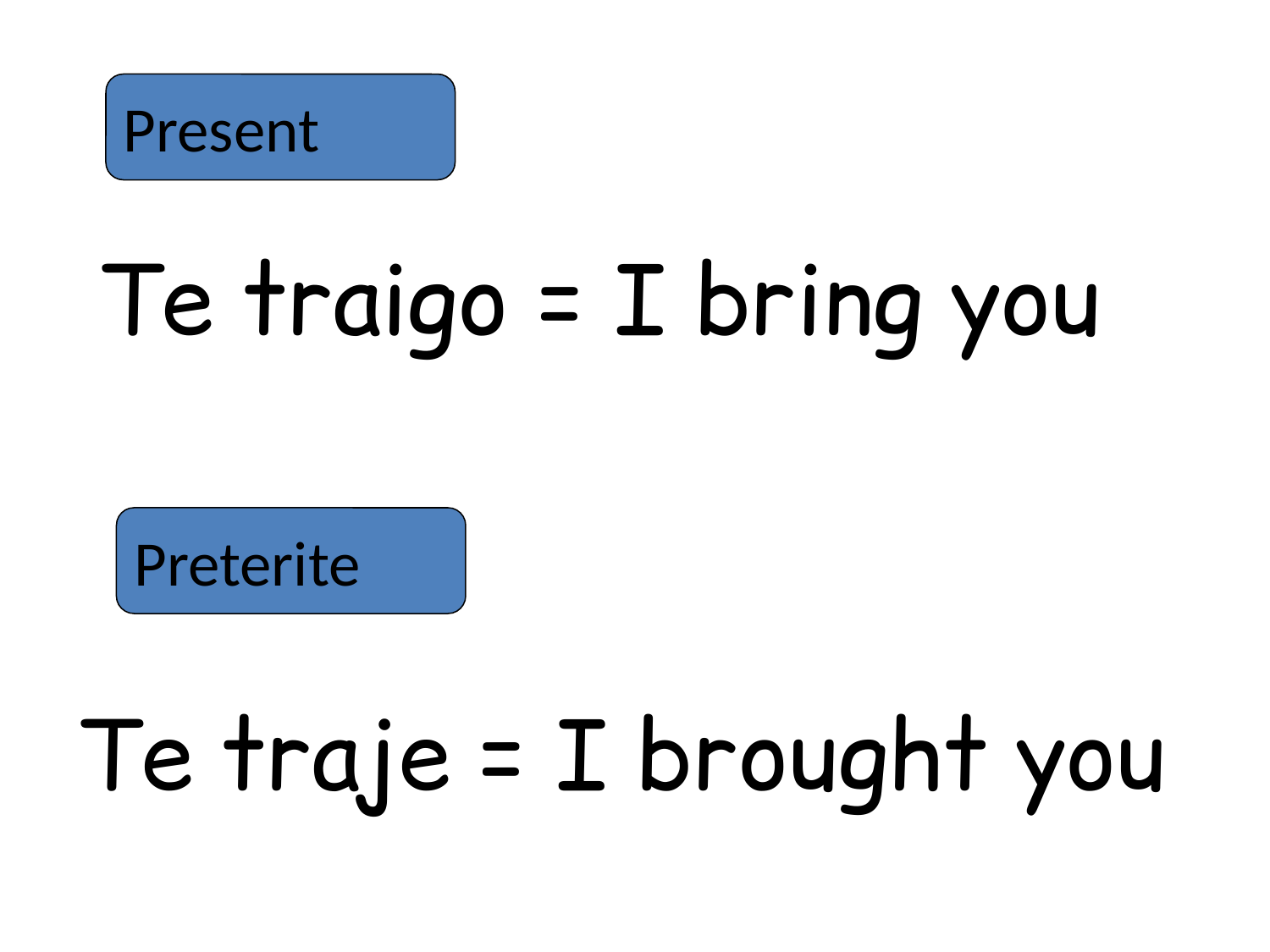

Present
Te traigo = I bring you
Preterite
Te traje = I brought you